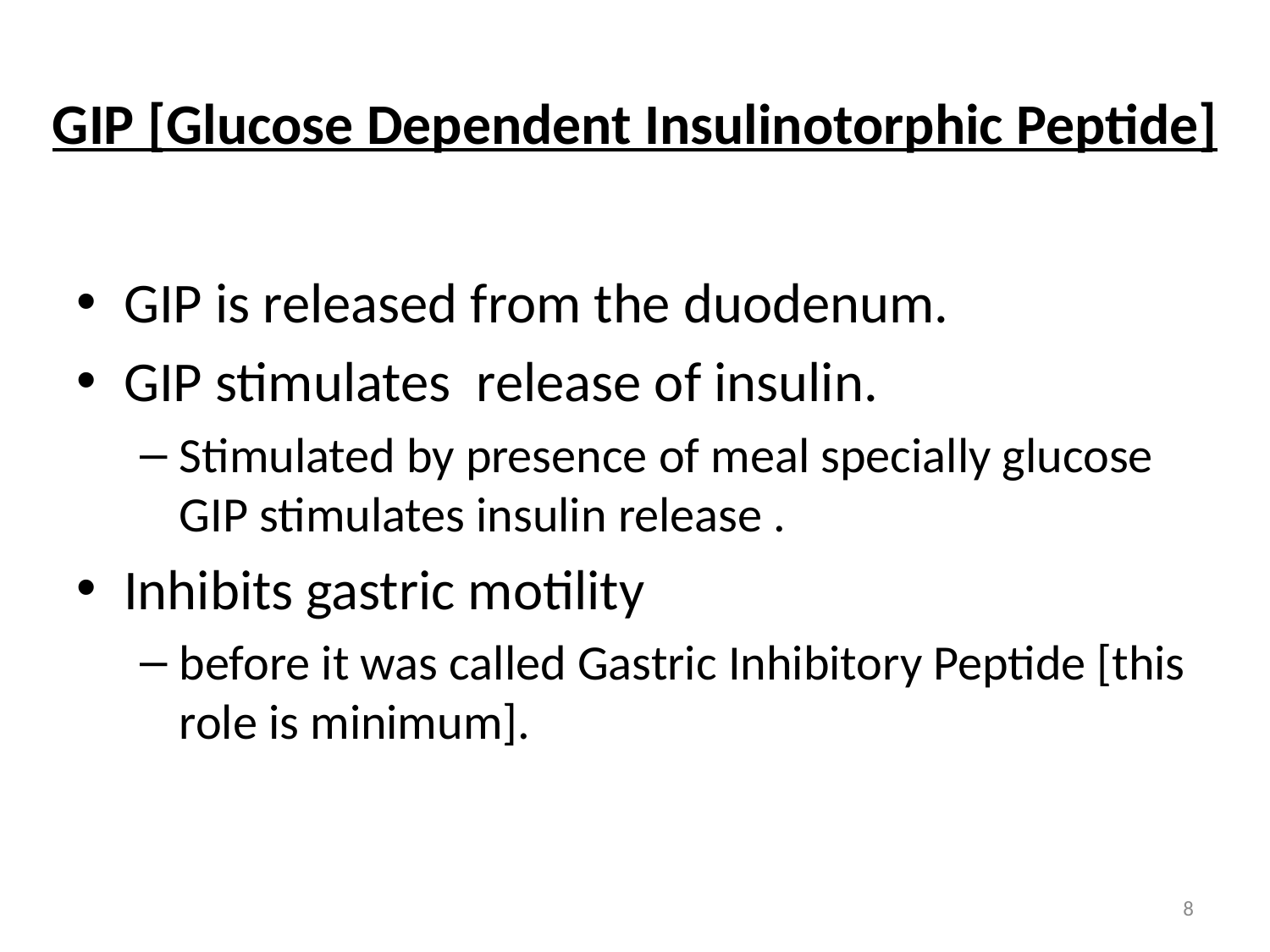

# GIP [Glucose Dependent Insulinotorphic Peptide]
GIP is released from the duodenum.
GIP stimulates  release of insulin.
Stimulated by presence of meal specially glucose GIP stimulates insulin release .
Inhibits gastric motility
before it was called Gastric Inhibitory Peptide [this role is minimum].
8